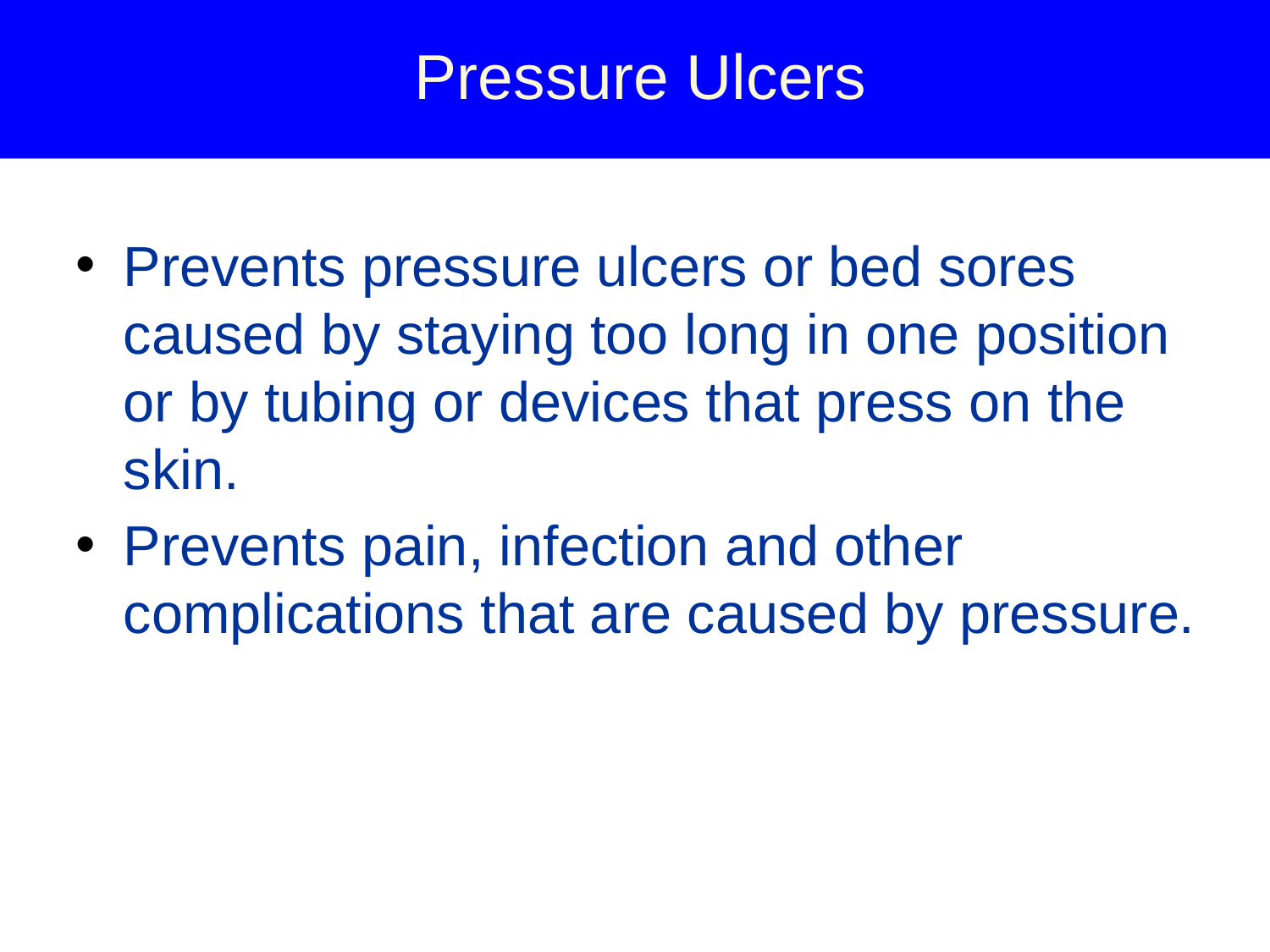

# Pressure Ulcers
Prevents pressure ulcers or bed sores caused by staying too long in one position or by tubing or devices that press on the skin.
Prevents pain, infection and other complications that are caused by pressure.